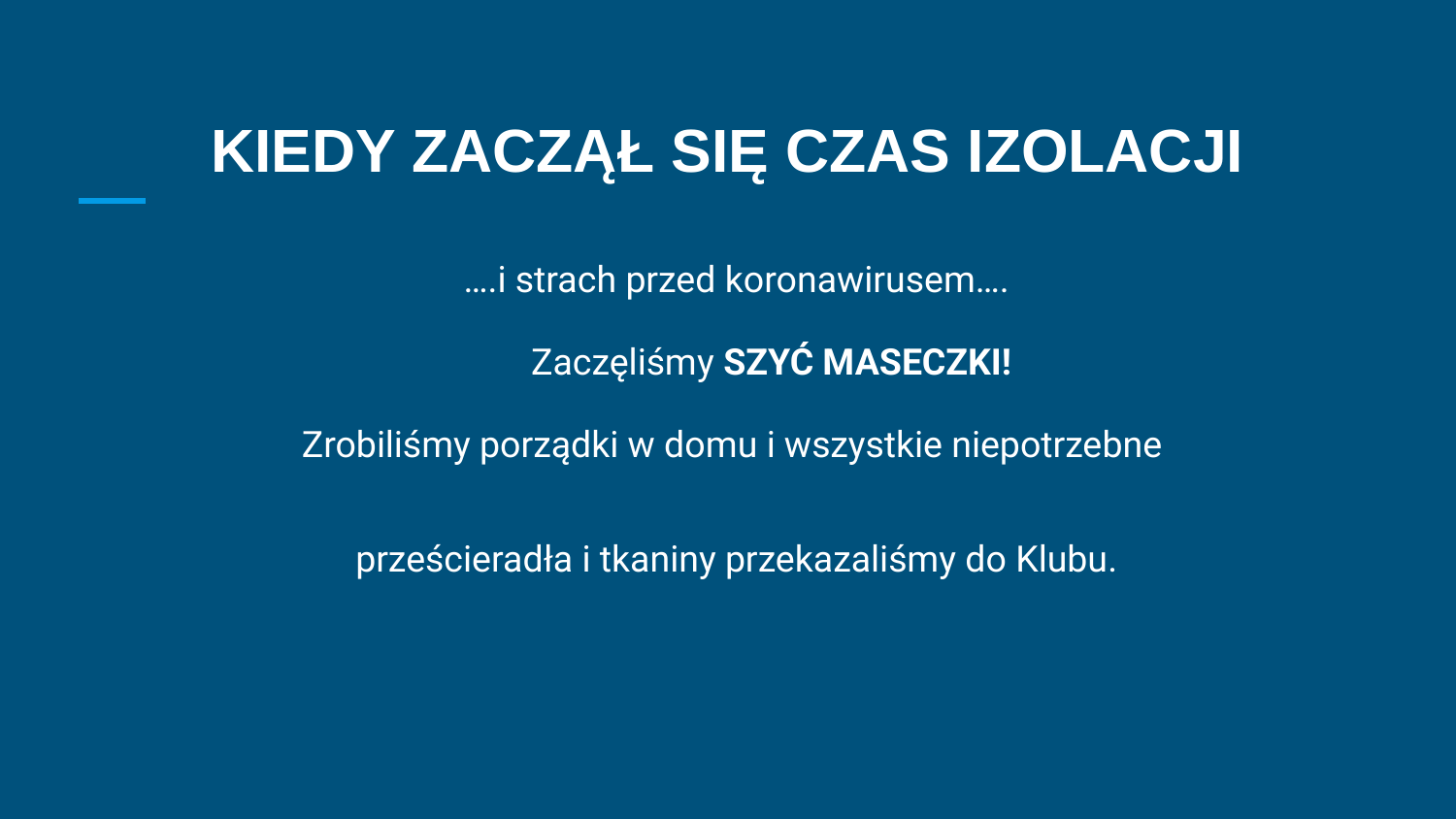

# KIEDY ZACZĄŁ SIĘ CZAS IZOLACJI
….i strach przed koronawirusem….
			Zaczęliśmy SZYĆ MASECZKI!
Zrobiliśmy porządki w domu i wszystkie niepotrzebne
prześcieradła i tkaniny przekazaliśmy do Klubu.